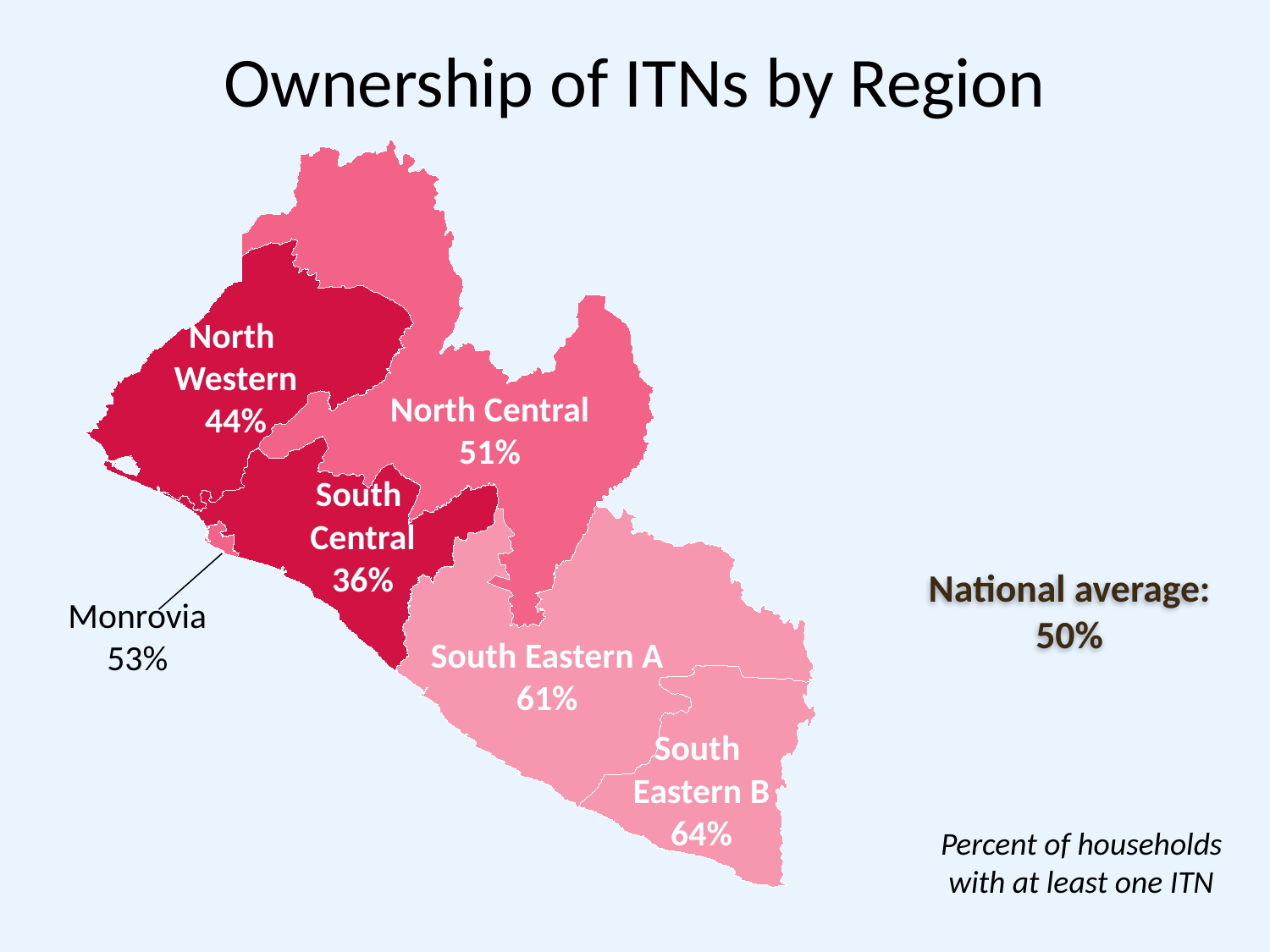

# Ownership of ITNs by Region

North
Western
44%
North Central
51%
South
Central
36%
National average: 50%
Monrovia
53%
South Eastern A
61%
South
Eastern B
64%
Percent of households with at least one ITN